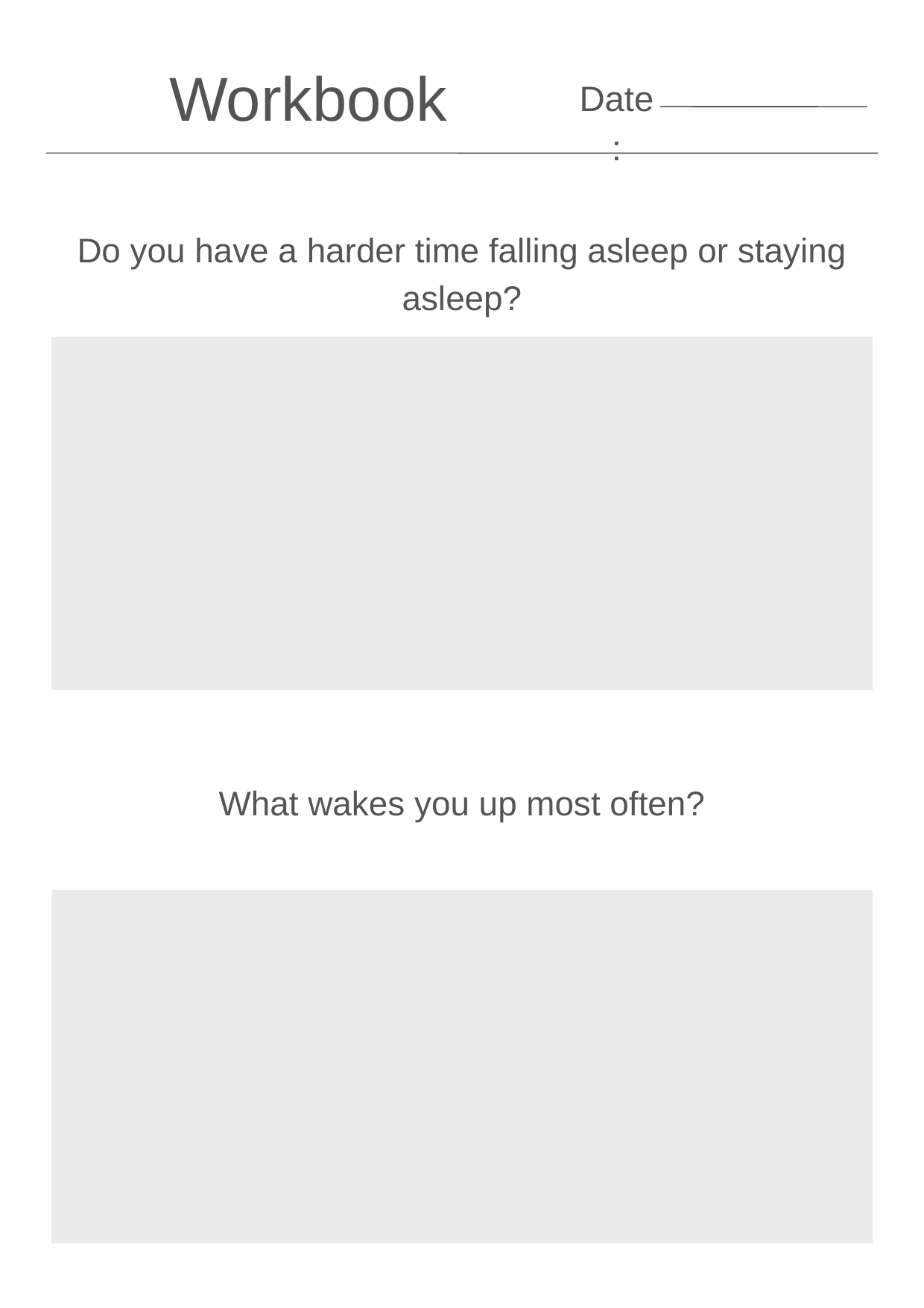

Workbook
Date:

Do you have a harder time falling asleep or staying asleep?

What wakes you up most often?